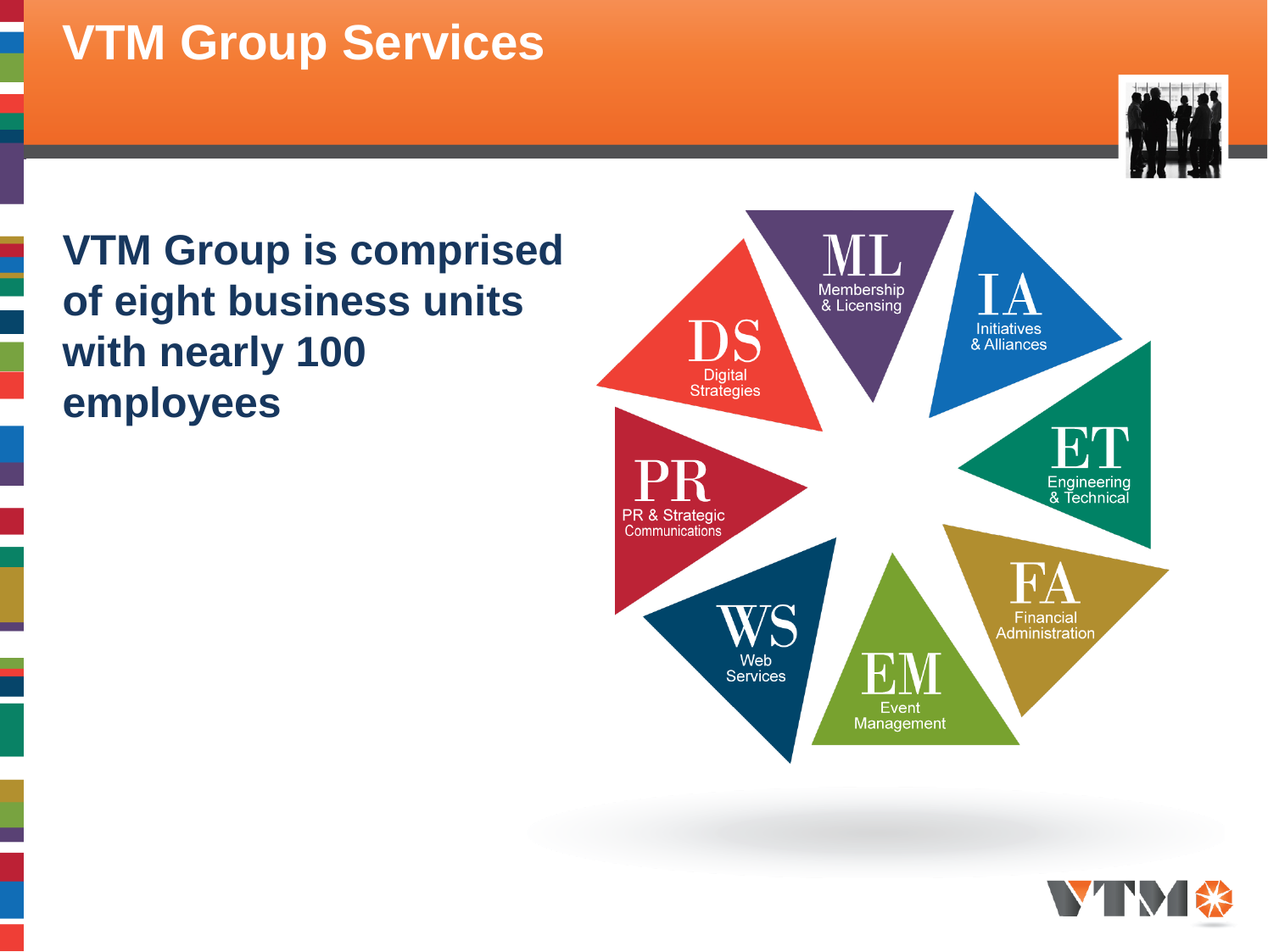

# VTM Group Services

VTM Group is comprised of eight business units with nearly 100 employees